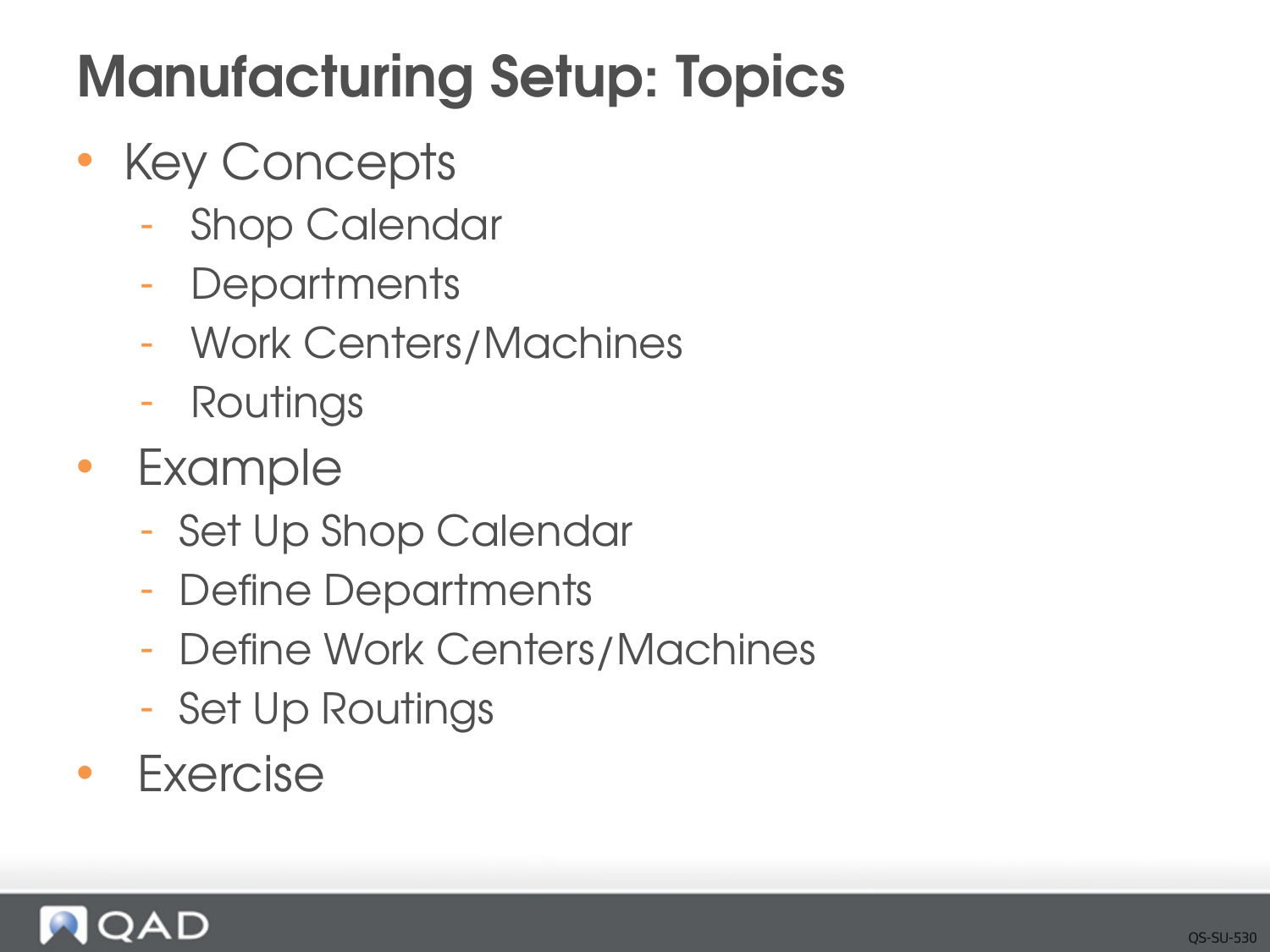

# Manufacturing Setup: Topics
Key Concepts
 Shop Calendar
 Departments
 Work Centers/Machines
 Routings
 Example
Set Up Shop Calendar
Define Departments
Define Work Centers/Machines
Set Up Routings
 Exercise

QS-SU-530